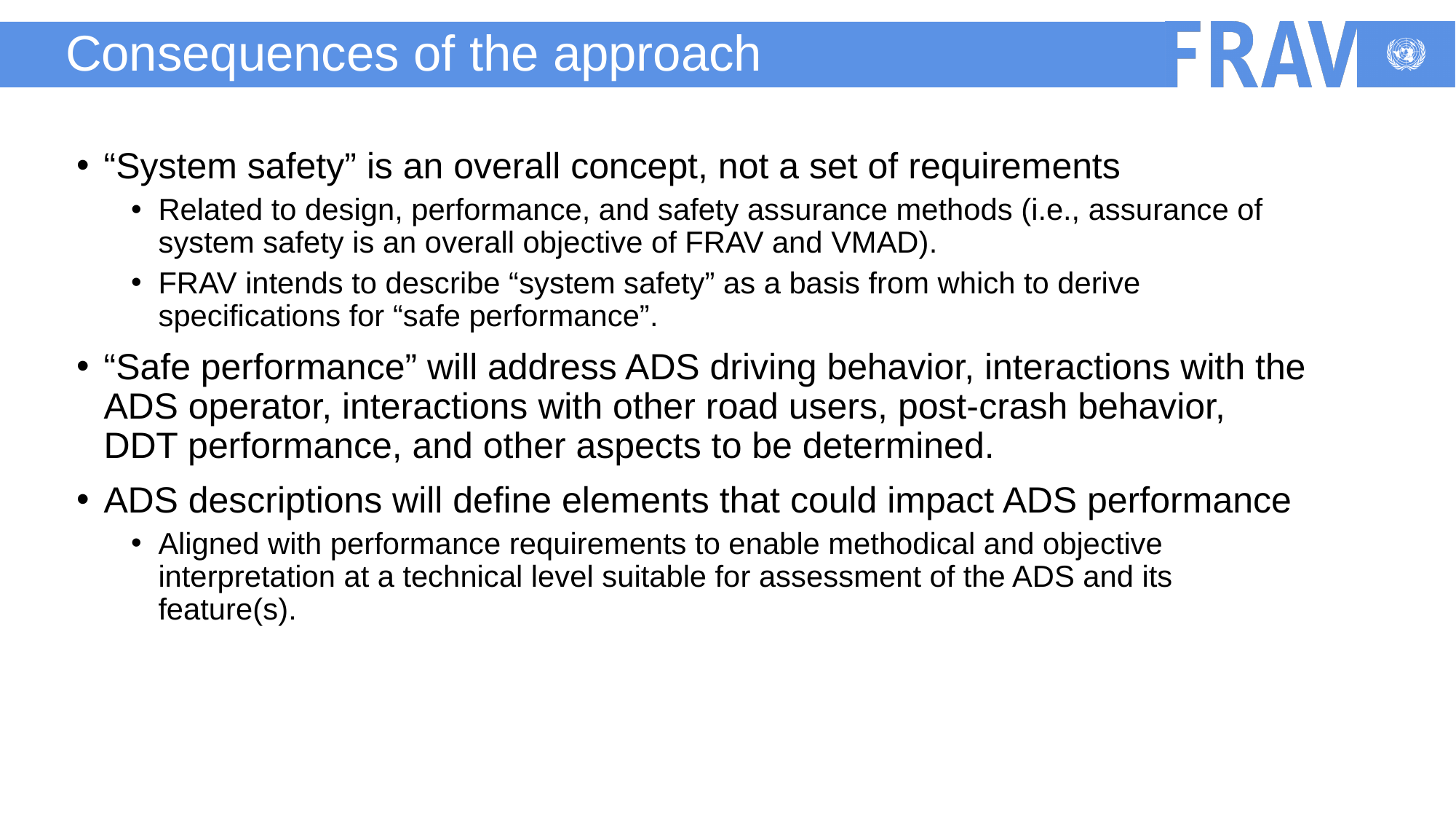

# Consequences of the approach
“System safety” is an overall concept, not a set of requirements
Related to design, performance, and safety assurance methods (i.e., assurance of system safety is an overall objective of FRAV and VMAD).
FRAV intends to describe “system safety” as a basis from which to derive specifications for “safe performance”.
“Safe performance” will address ADS driving behavior, interactions with the ADS operator, interactions with other road users, post-crash behavior, DDT performance, and other aspects to be determined.
ADS descriptions will define elements that could impact ADS performance
Aligned with performance requirements to enable methodical and objective interpretation at a technical level suitable for assessment of the ADS and its feature(s).